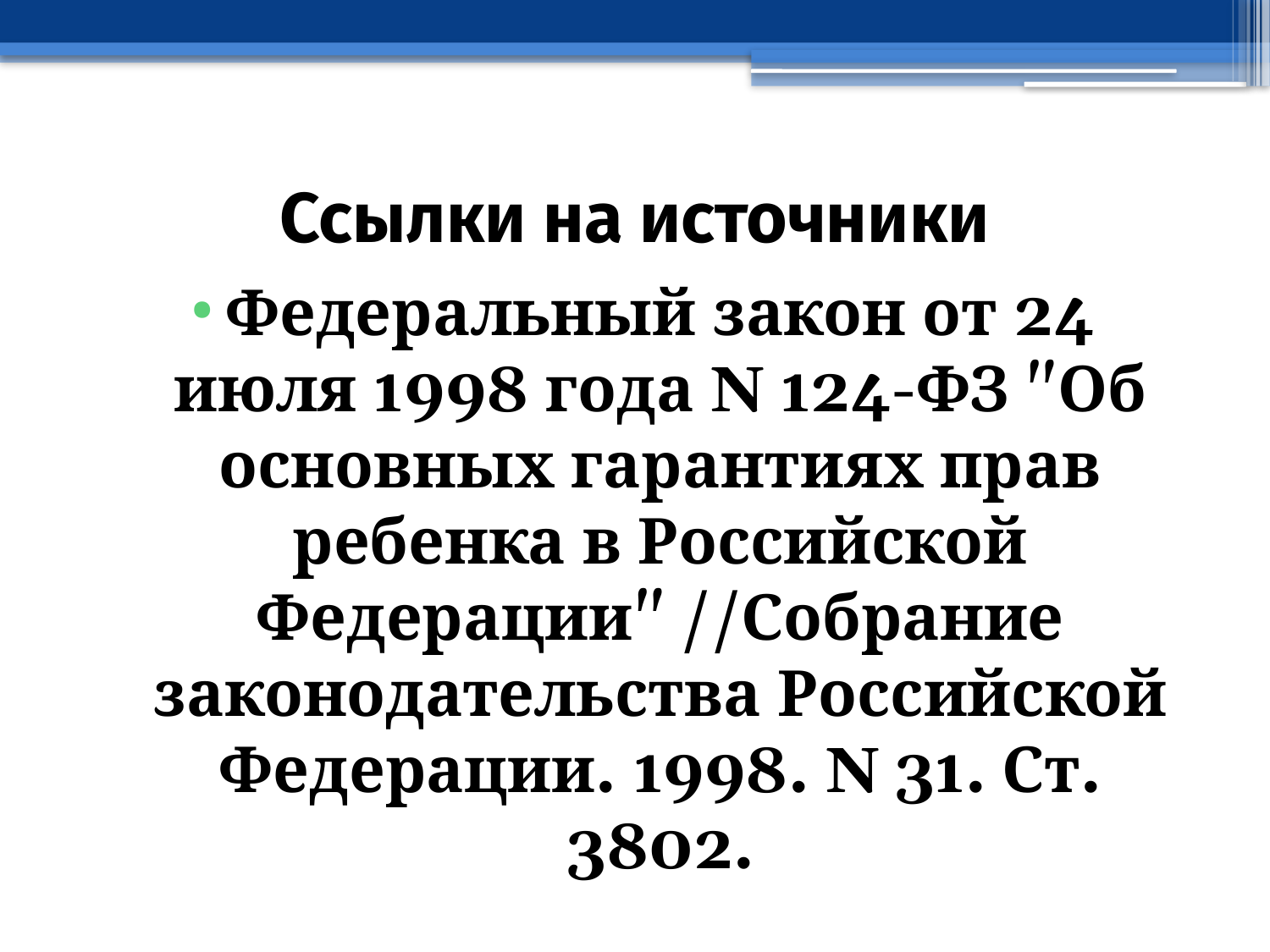

# Ссылки на источники
Федеральный закон от 24 июля 1998 года N 124-ФЗ "Об основных гарантиях прав ребенка в Российской Федерации" //Собрание законодательства Российской Федерации. 1998. N 31. Ст. 3802.